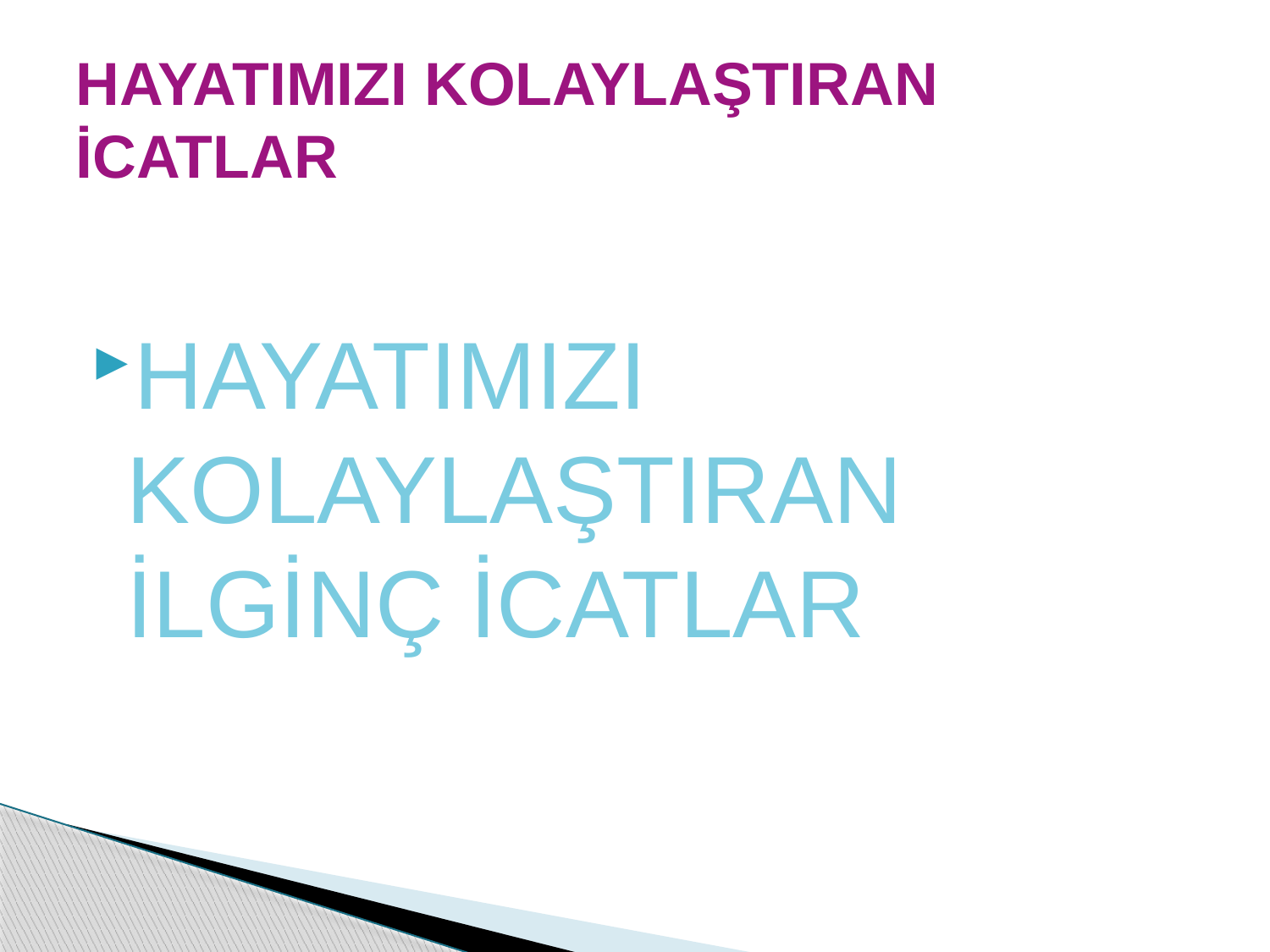

# HAYATIMIZI KOLAYLAŞTIRAN İCATLAR
HAYATIMIZI KOLAYLAŞTIRAN İLGİNÇ İCATLAR